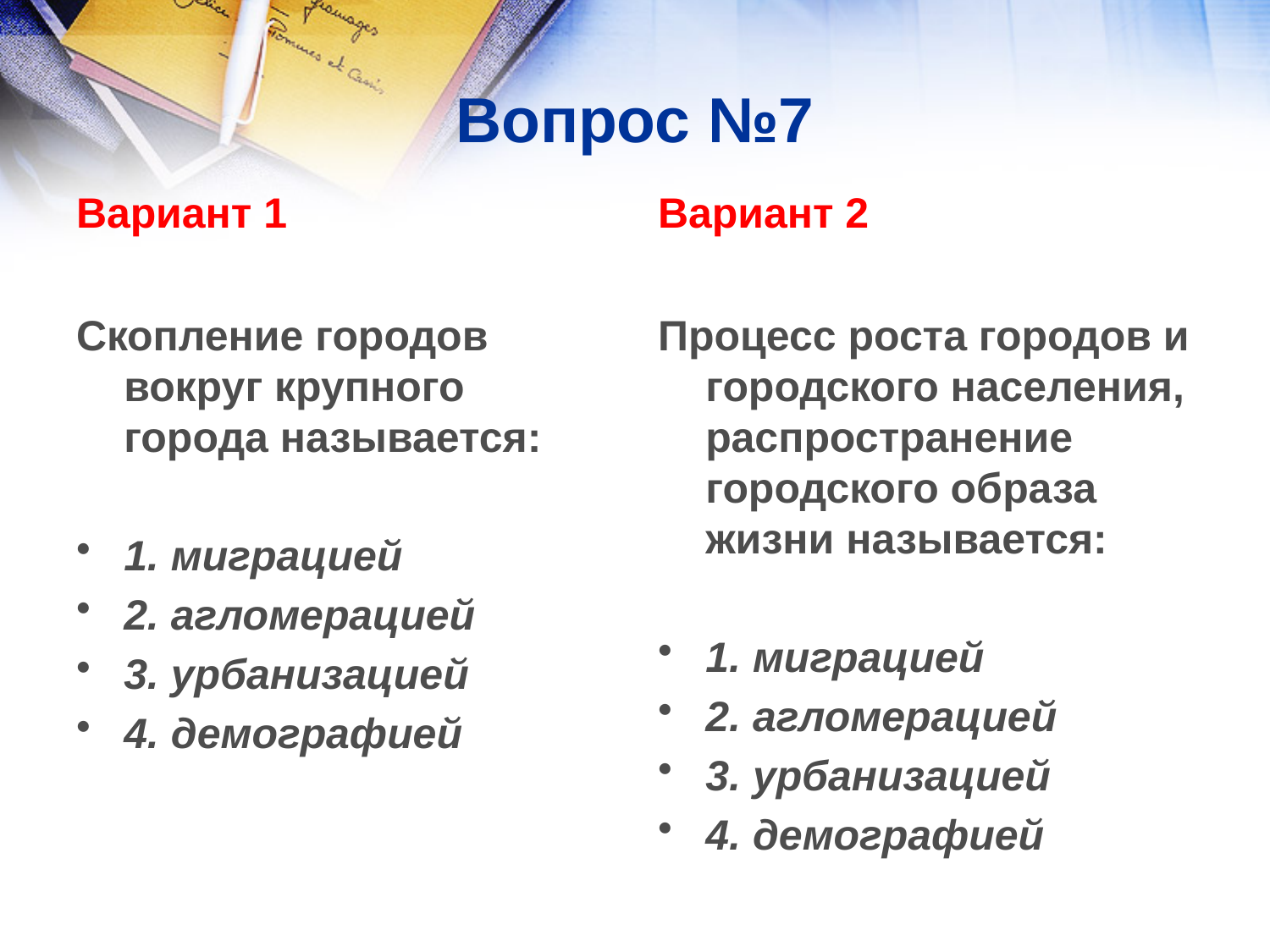

# Вопрос №7
Вариант 1

Вариант 2

Скопление городов вокруг крупного города называется:

1. миграцией
2. агломерацией
3. урбанизацией
4. демографией
Процесс роста городов и городского населения, распространение городского образа жизни называется:

1. миграцией
2. агломерацией
3. урбанизацией
4. демографией